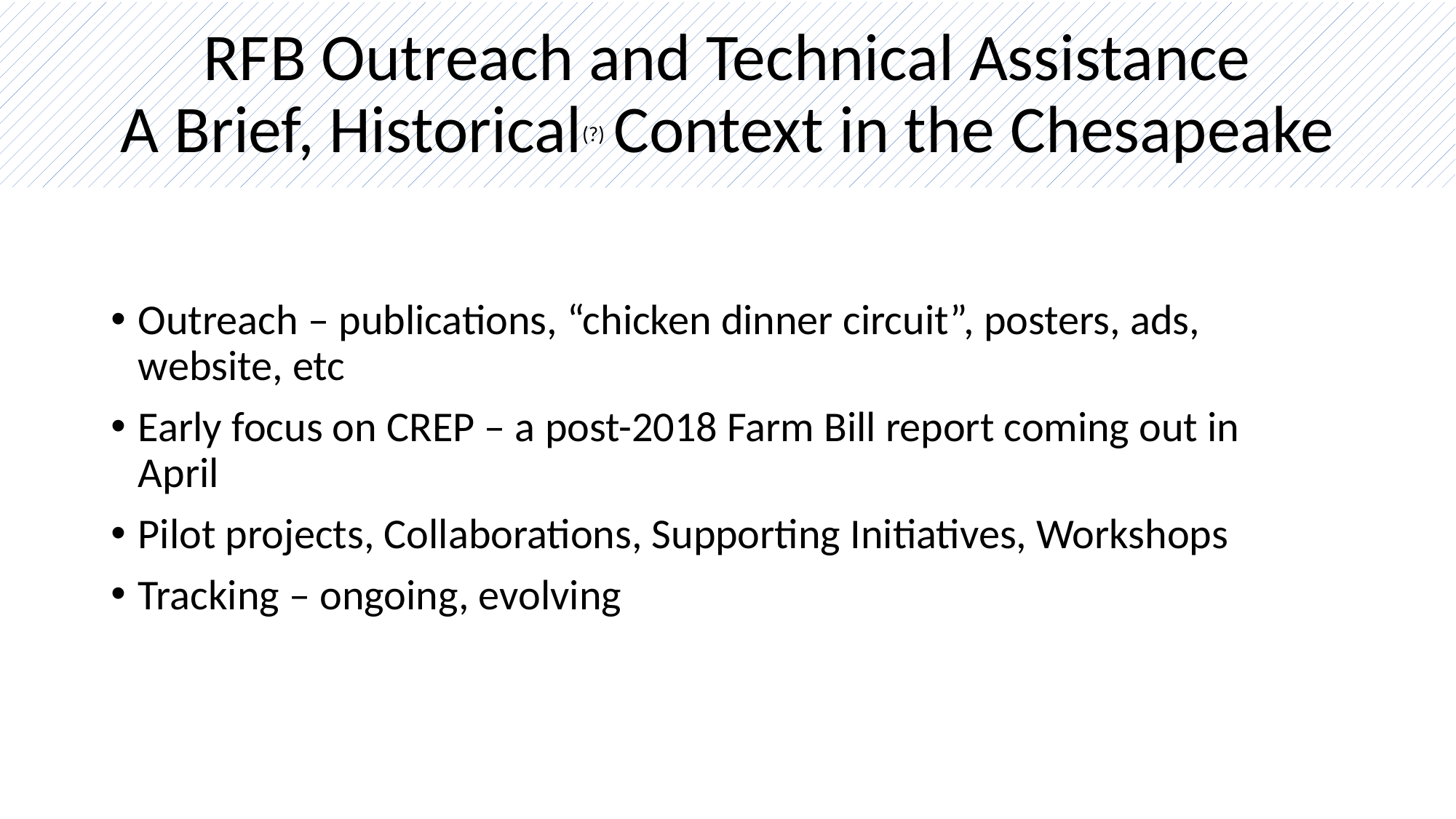

# RFB Outreach and Technical Assistance A Brief, Historical(?) Context in the Chesapeake
Outreach – publications, “chicken dinner circuit”, posters, ads, website, etc
Early focus on CREP – a post-2018 Farm Bill report coming out in April
Pilot projects, Collaborations, Supporting Initiatives, Workshops
Tracking – ongoing, evolving